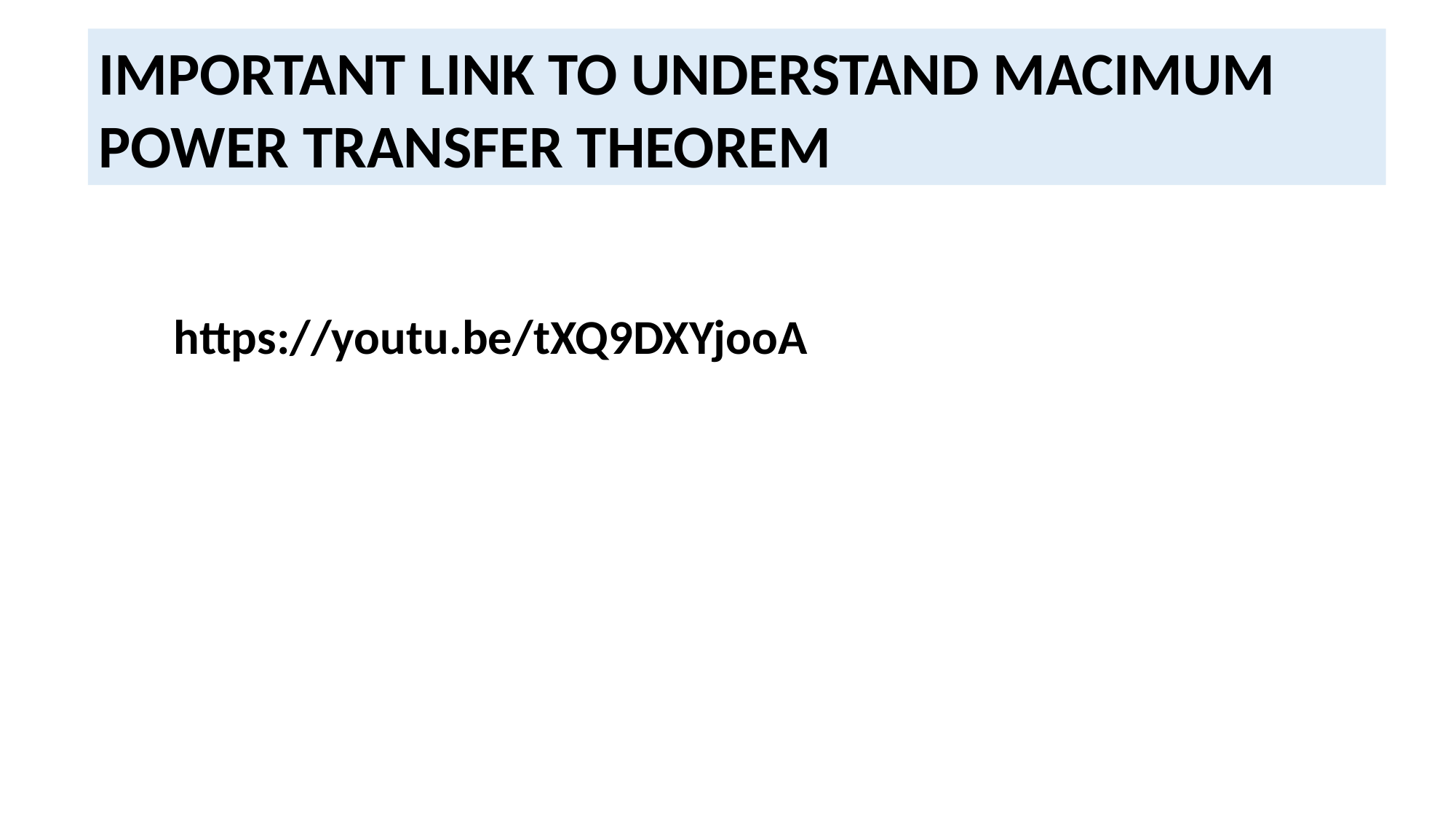

IMPORTANT LINK TO UNDERSTAND MACIMUM POWER TRANSFER THEOREM
https://youtu.be/tXQ9DXYjooA